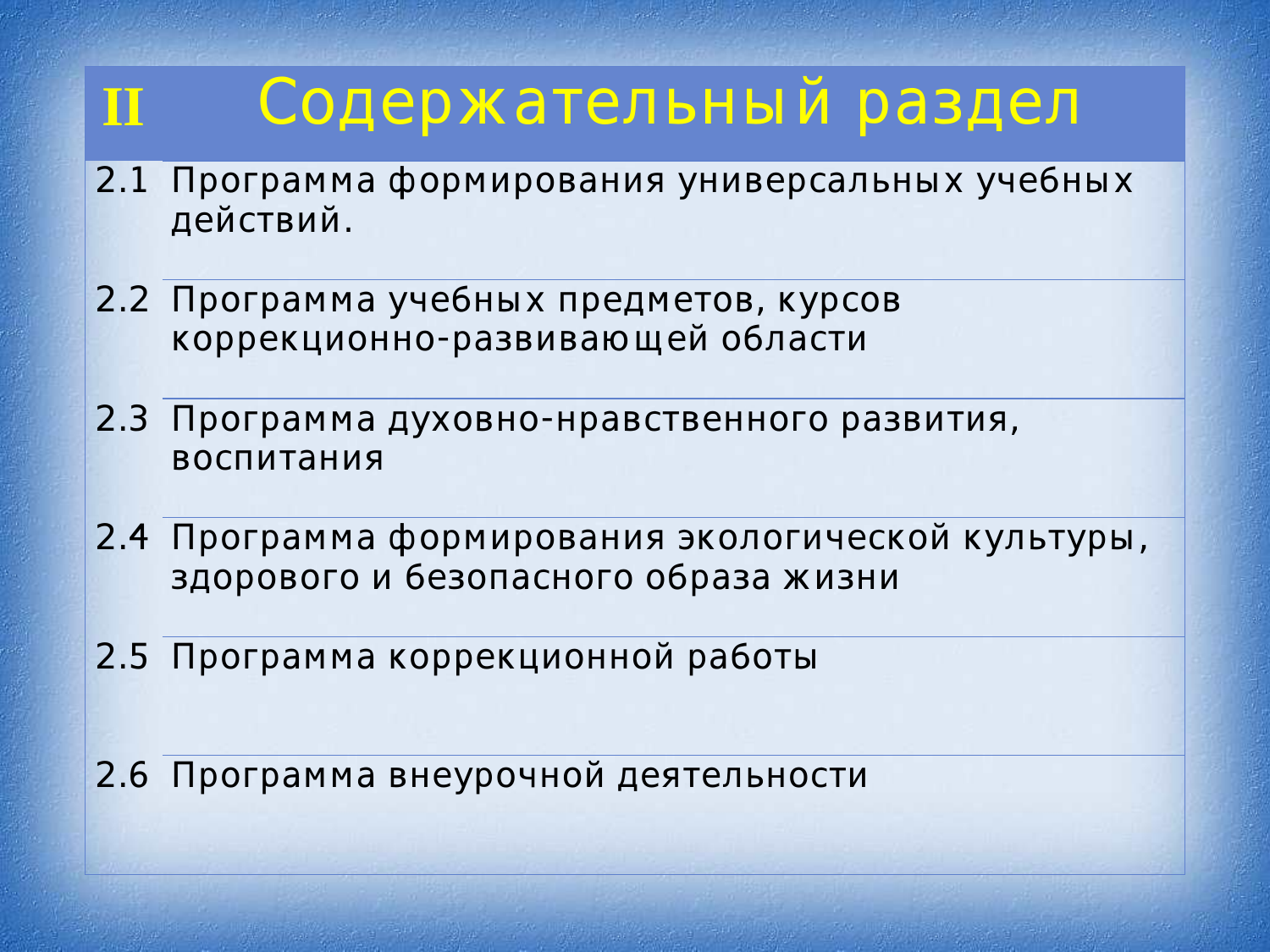

| II | Содержательный раздел |
| --- | --- |
| 2.1 | Программа формирования универсальных учебных действий. |
| 2.2 | Программа учебных предметов, курсов коррекционно-развивающей области |
| 2.3 | Программа духовно-нравственного развития, воспитания |
| 2.4 | Программа формирования экологической культуры, здорового и безопасного образа жизни |
| 2.5 | Программа коррекционной работы |
| 2.6 | Программа внеурочной деятельности |